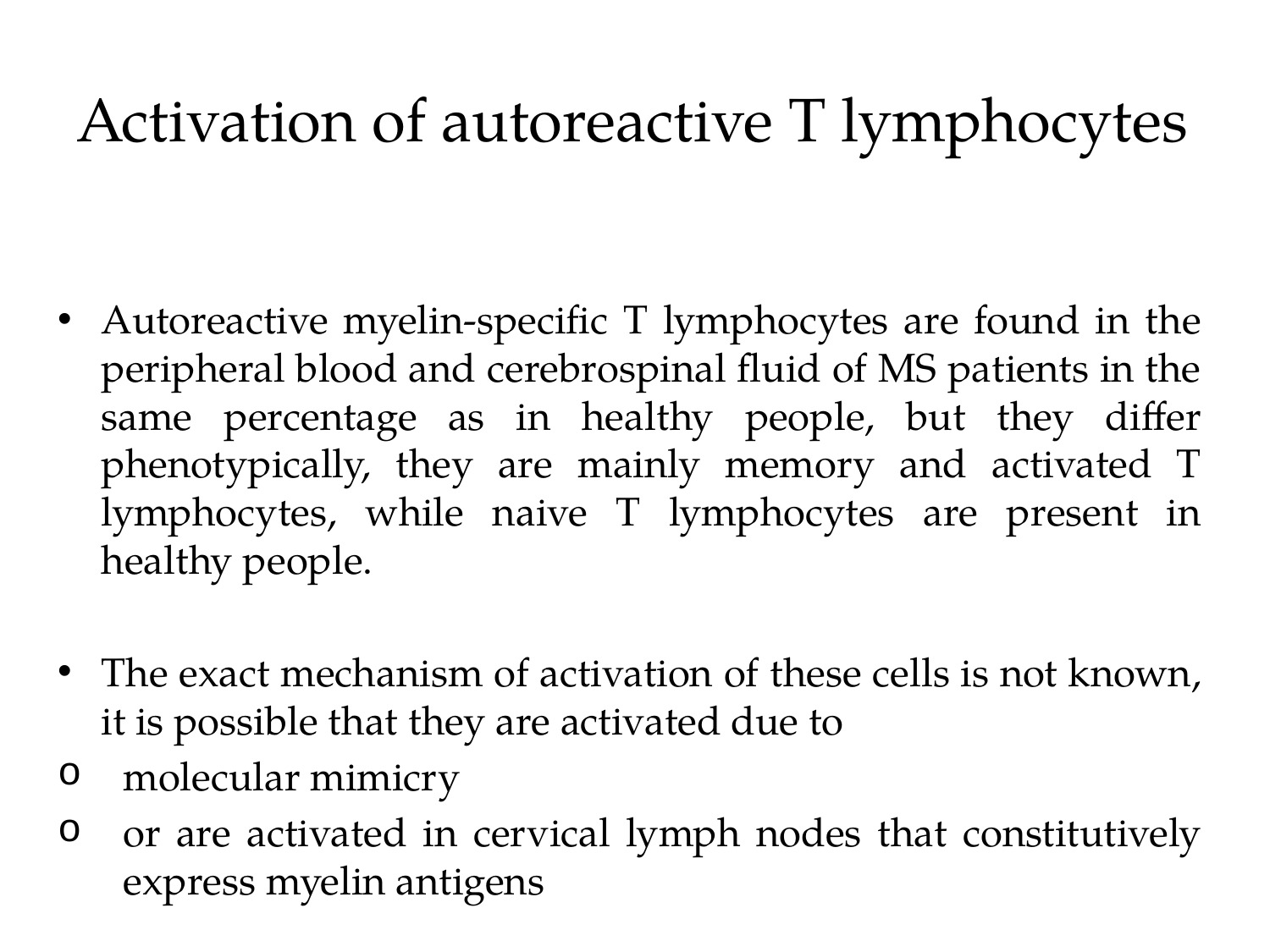

# Activation of autoreactive T lymphocytes
Autoreactive myelin-specific T lymphocytes are found in the peripheral blood and cerebrospinal fluid of MS patients in the same percentage as in healthy people, but they differ phenotypically, they are mainly memory and activated T lymphocytes, while naive T lymphocytes are present in healthy people.

The exact mechanism of activation of these cells is not known, it is possible that they are activated due to
molecular mimicry
or are activated in cervical lymph nodes that constitutively express myelin antigens